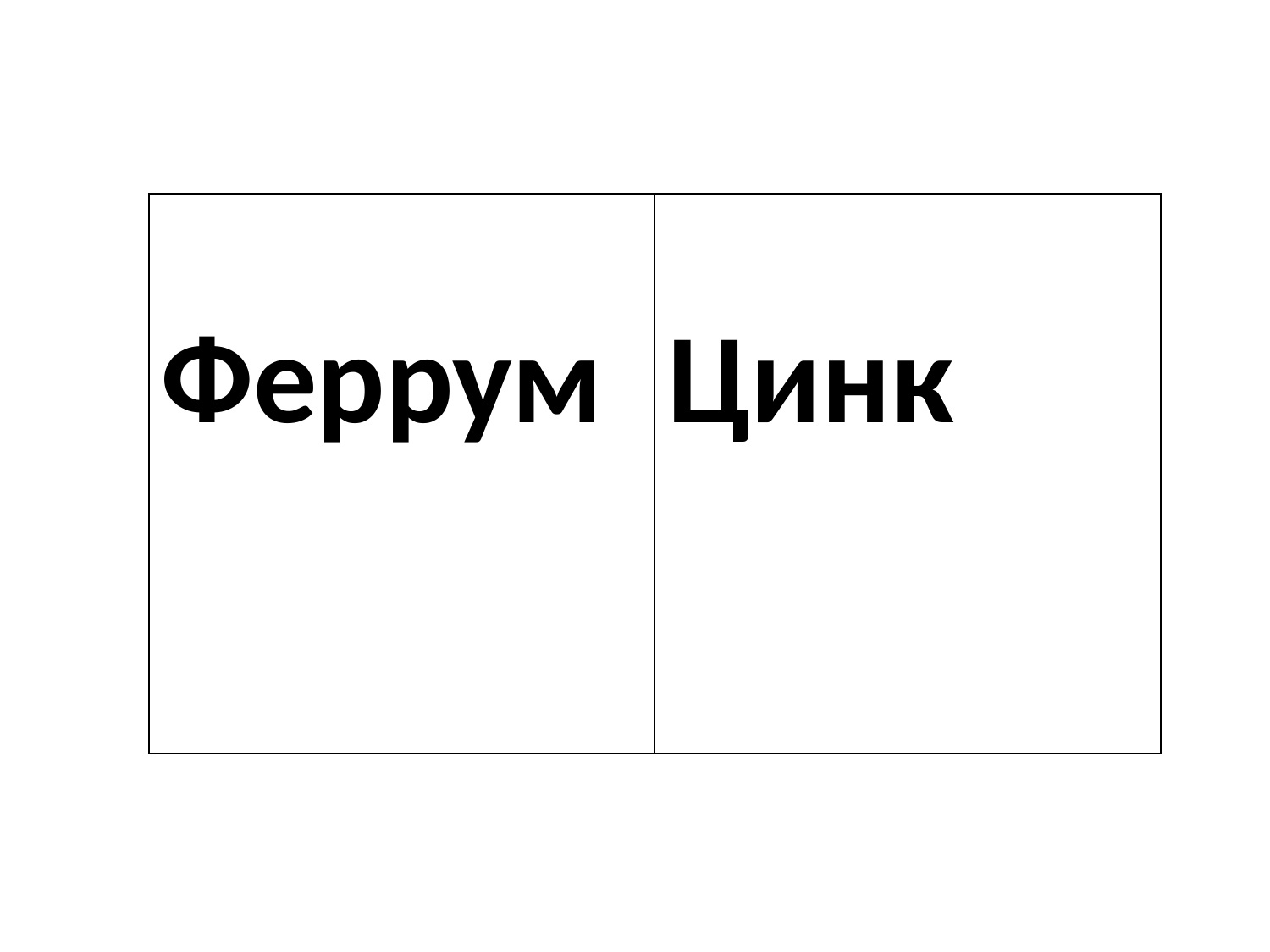

| Феррум | Цинк |
| --- | --- |